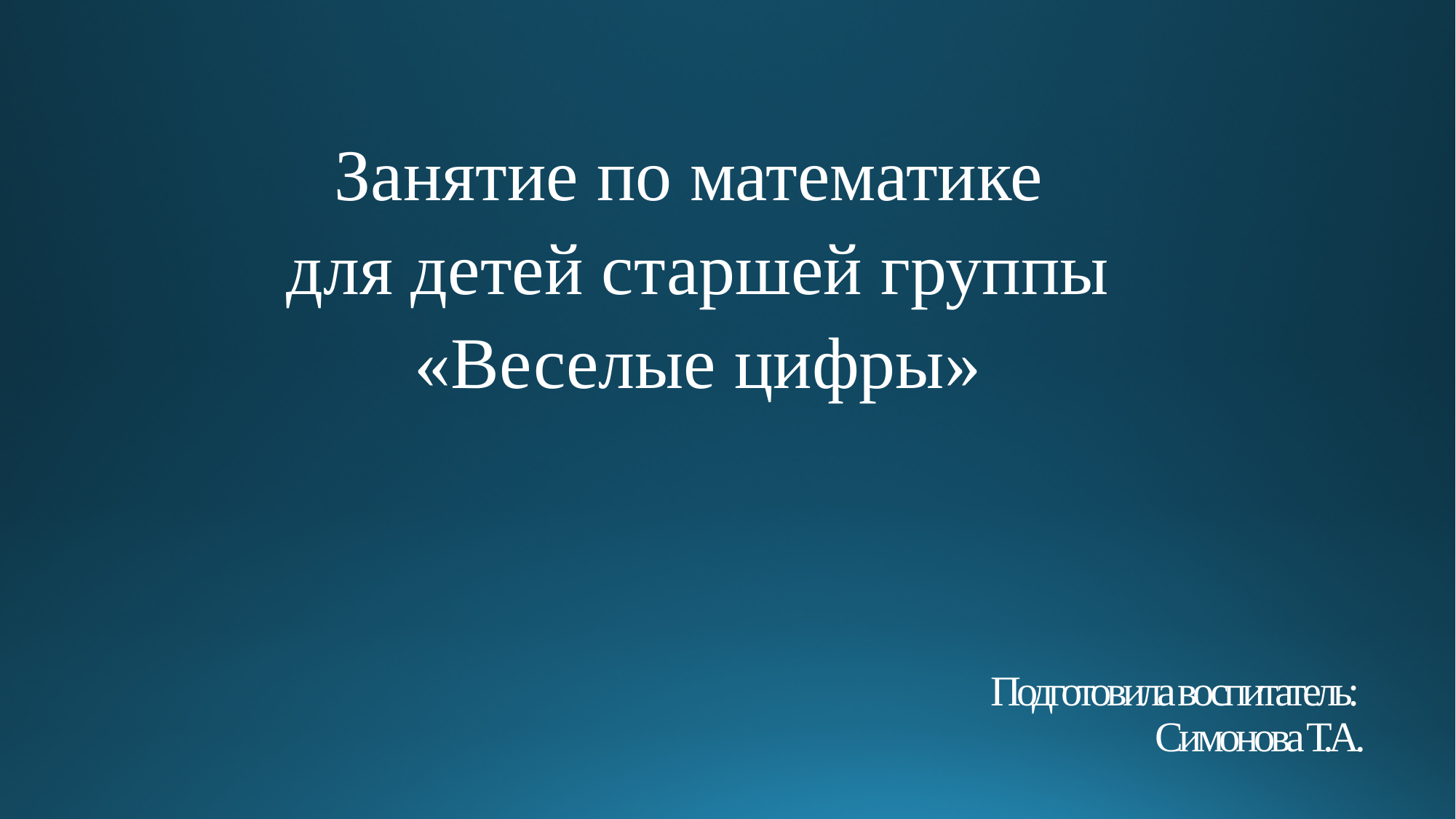

Занятие по математике
для детей старшей группы
 «Веселые цифры»
# Подготовила воспитатель: Симонова Т.А.